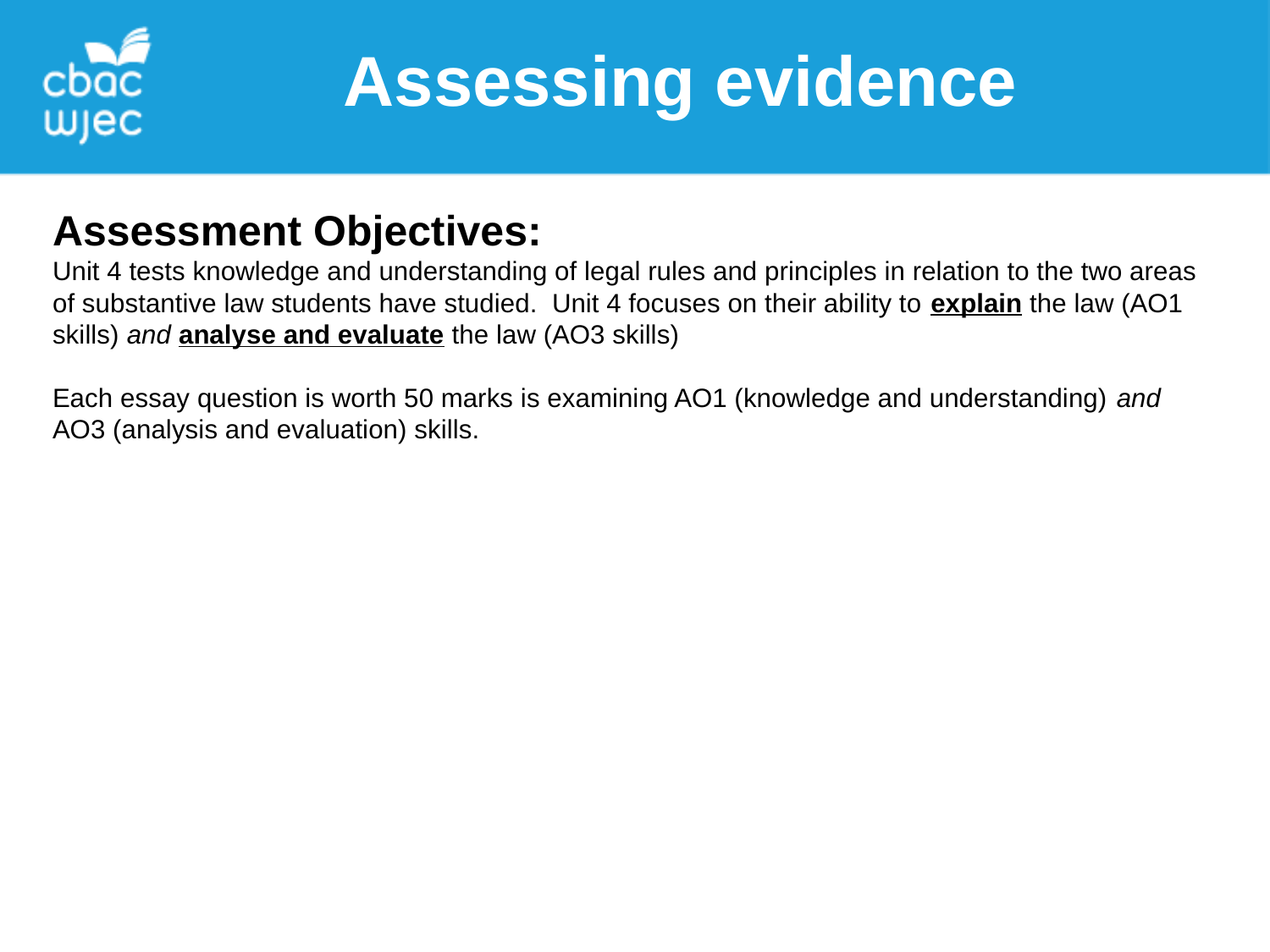

Assessing evidence
Assessment Objectives:
Unit 4 tests knowledge and understanding of legal rules and principles in relation to the two areas of substantive law students have studied.  Unit 4 focuses on their ability to explain the law (AO1 skills) and analyse and evaluate the law (AO3 skills)

Each essay question is worth 50 marks is examining AO1 (knowledge and understanding) and AO3 (analysis and evaluation) skills.